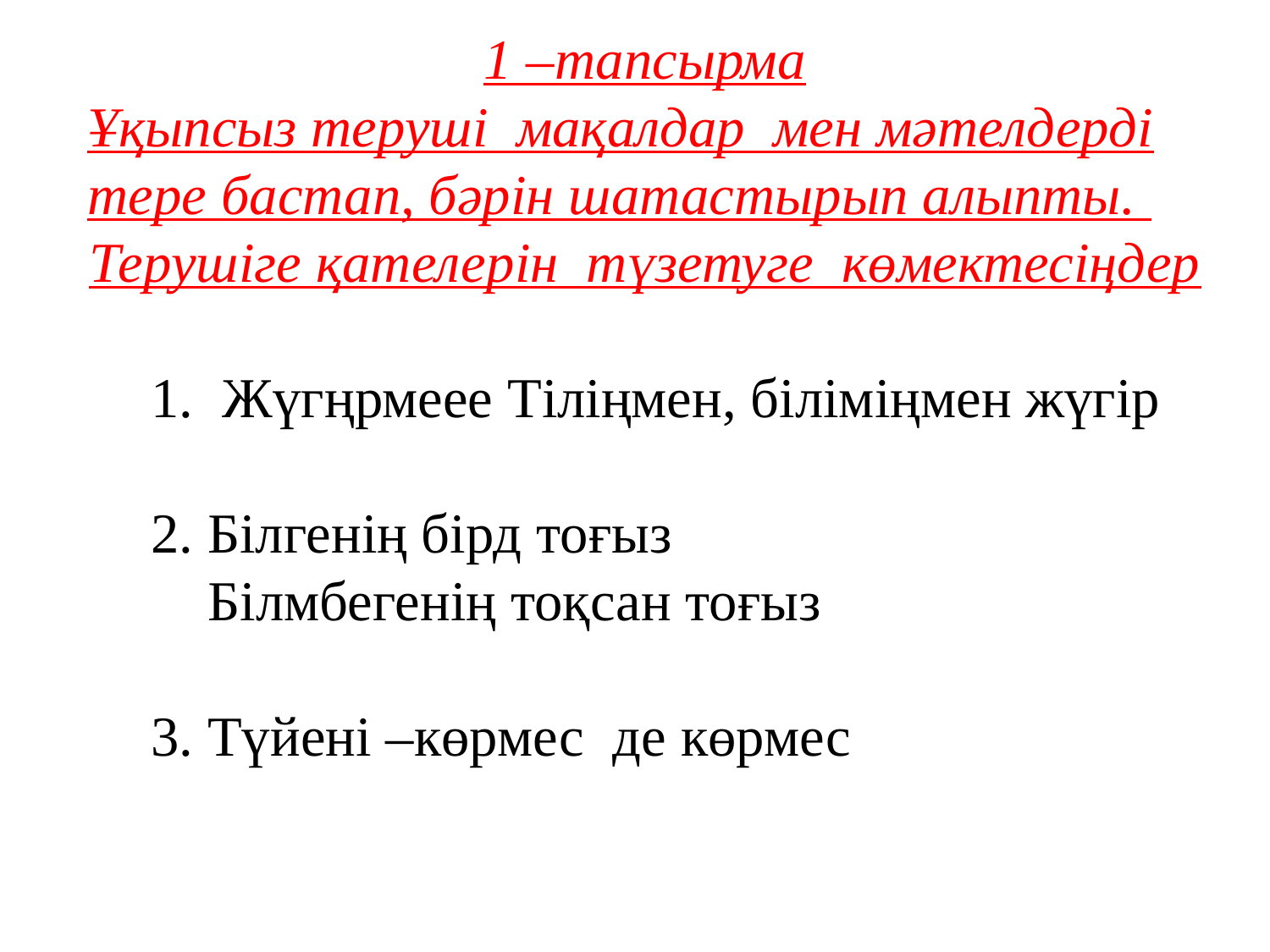

1 –тапсырма
Ұқыпсыз теруші  мақалдар  мен мәтелдерді тере бастап, бәрін шатастырып алыпты.
Терушіге қателерін  түзетуге  көмектесіңдер

Жүгңрмеее Тіліңмен, біліміңмен жүгір

2. Білгенің бірд тоғыз
    Білмбегенің тоқсан тоғыз

3. Түйені –көрмес  де көрмес